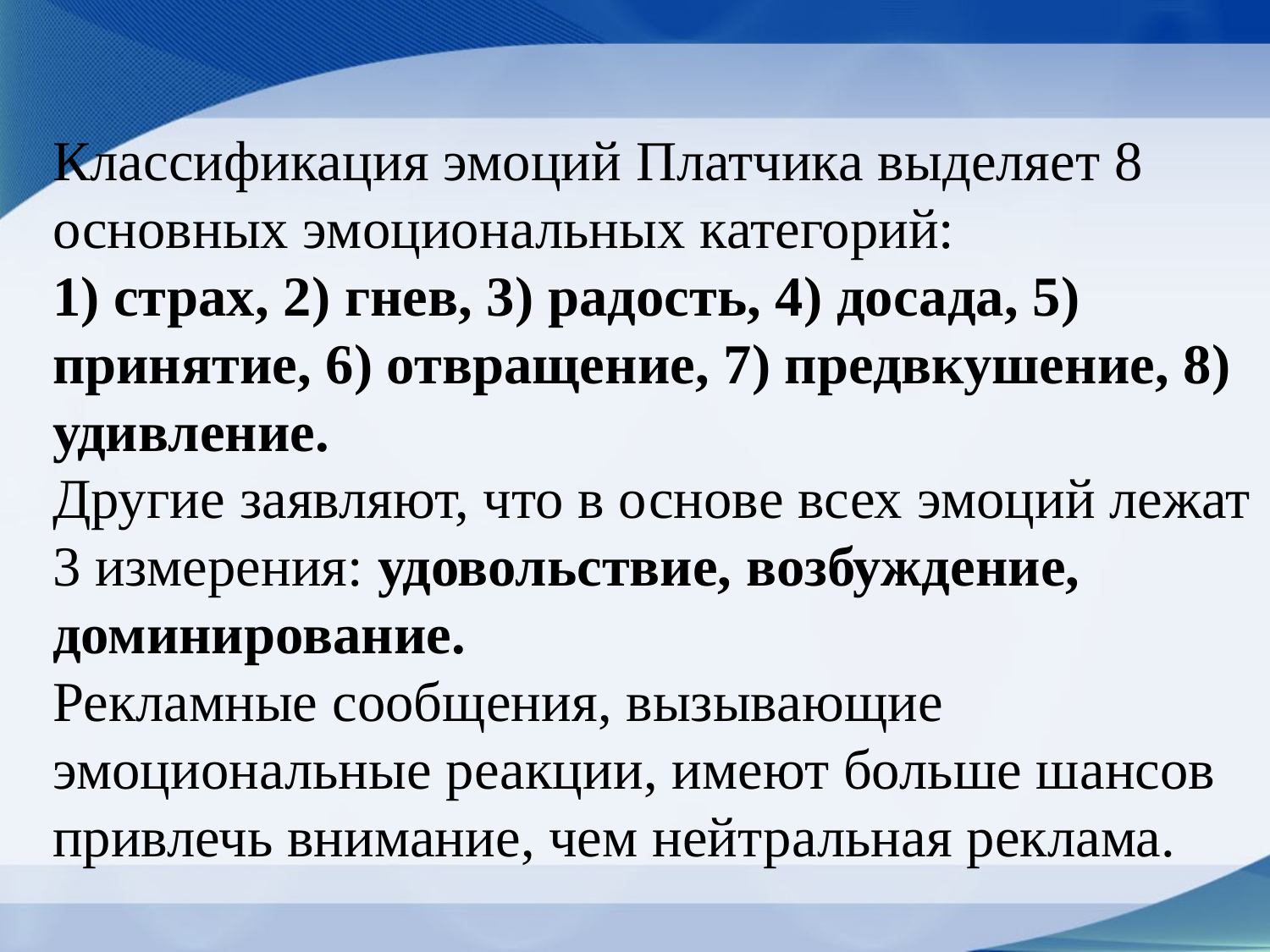

# Классификация эмоций Платчика выделяет 8 основных эмоциональных категорий: 1) страх, 2) гнев, 3) радость, 4) досада, 5) принятие, 6) отвращение, 7) предвкушение, 8) удивление. Другие заявляют, что в основе всех эмоций лежат 3 измерения: удовольствие, возбуждение, доминирование. Рекламные сообщения, вызывающие эмоциональные реакции, имеют больше шансов привлечь внимание, чем нейтральная реклама.